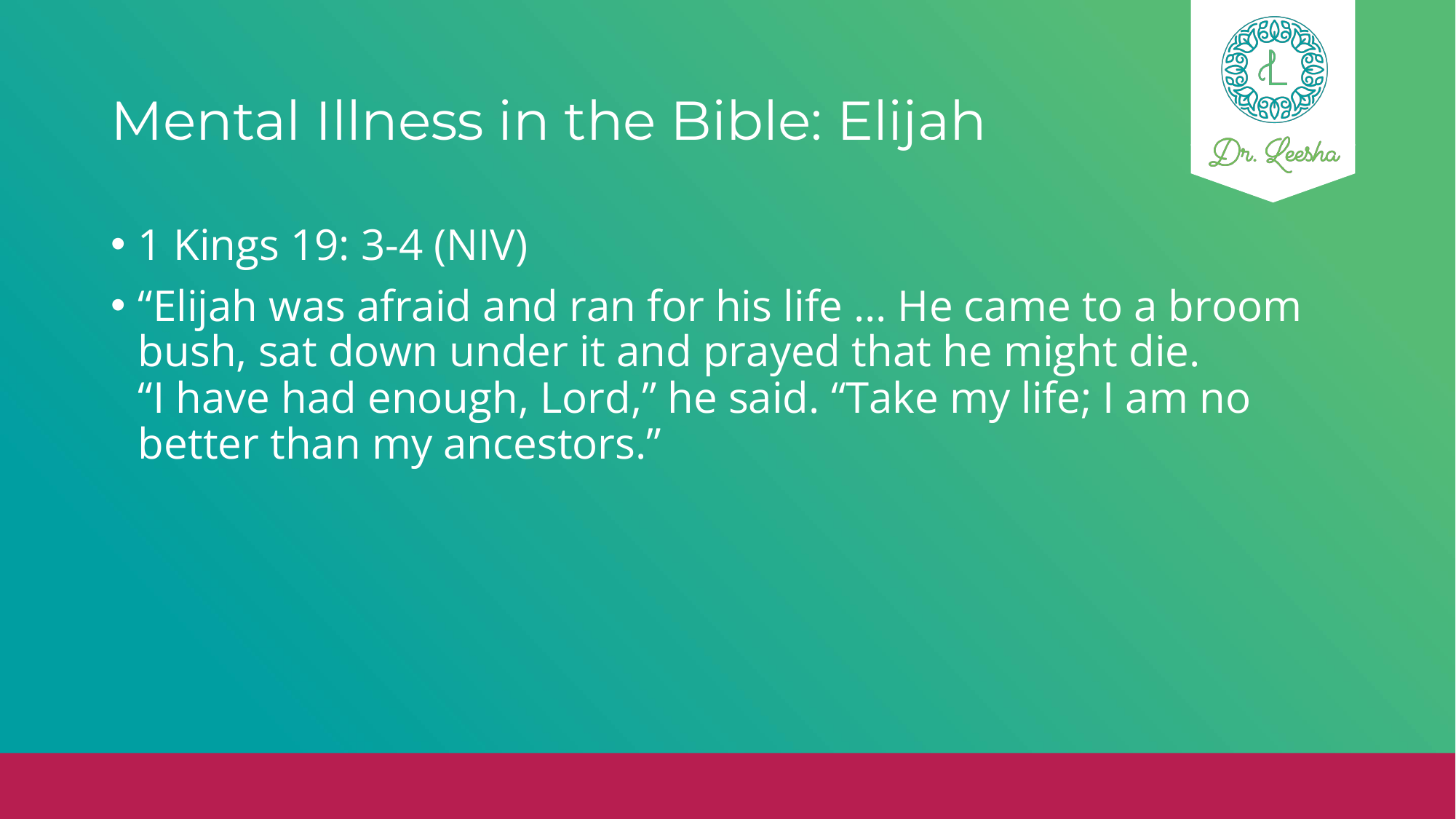

# Mental Illness in the Bible: Elijah
1 Kings 19: 3-4 (NIV)
“Elijah was afraid and ran for his life … He came to a broom bush, sat down under it and prayed that he might die.
“I have had enough, Lord,” he said. “Take my life; I am no better than my ancestors.”